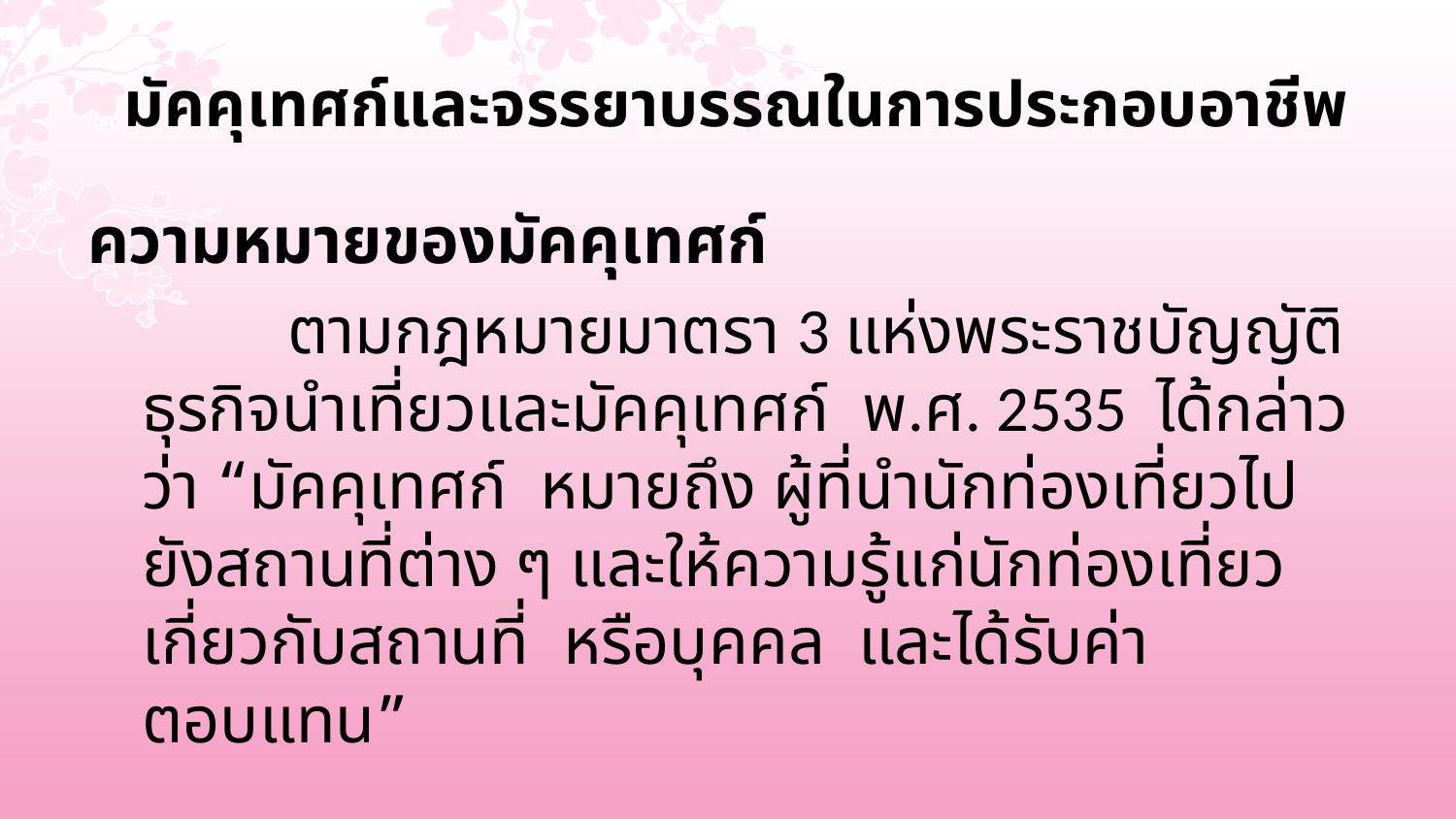

# มัคคุเทศก์และจรรยาบรรณในการประกอบอาชีพ
ความหมายของมัคคุเทศก์
		ตามกฎหมายมาตรา 3 แห่งพระราชบัญญัติธุรกิจนำเที่ยวและมัคคุเทศก์  พ.ศ. 2535  ได้กล่าวว่า “มัคคุเทศก์  หมายถึง ผู้ที่นำนักท่องเที่ยวไปยังสถานที่ต่าง ๆ และให้ความรู้แก่นักท่องเที่ยวเกี่ยวกับสถานที่  หรือบุคคล  และได้รับค่าตอบแทน”